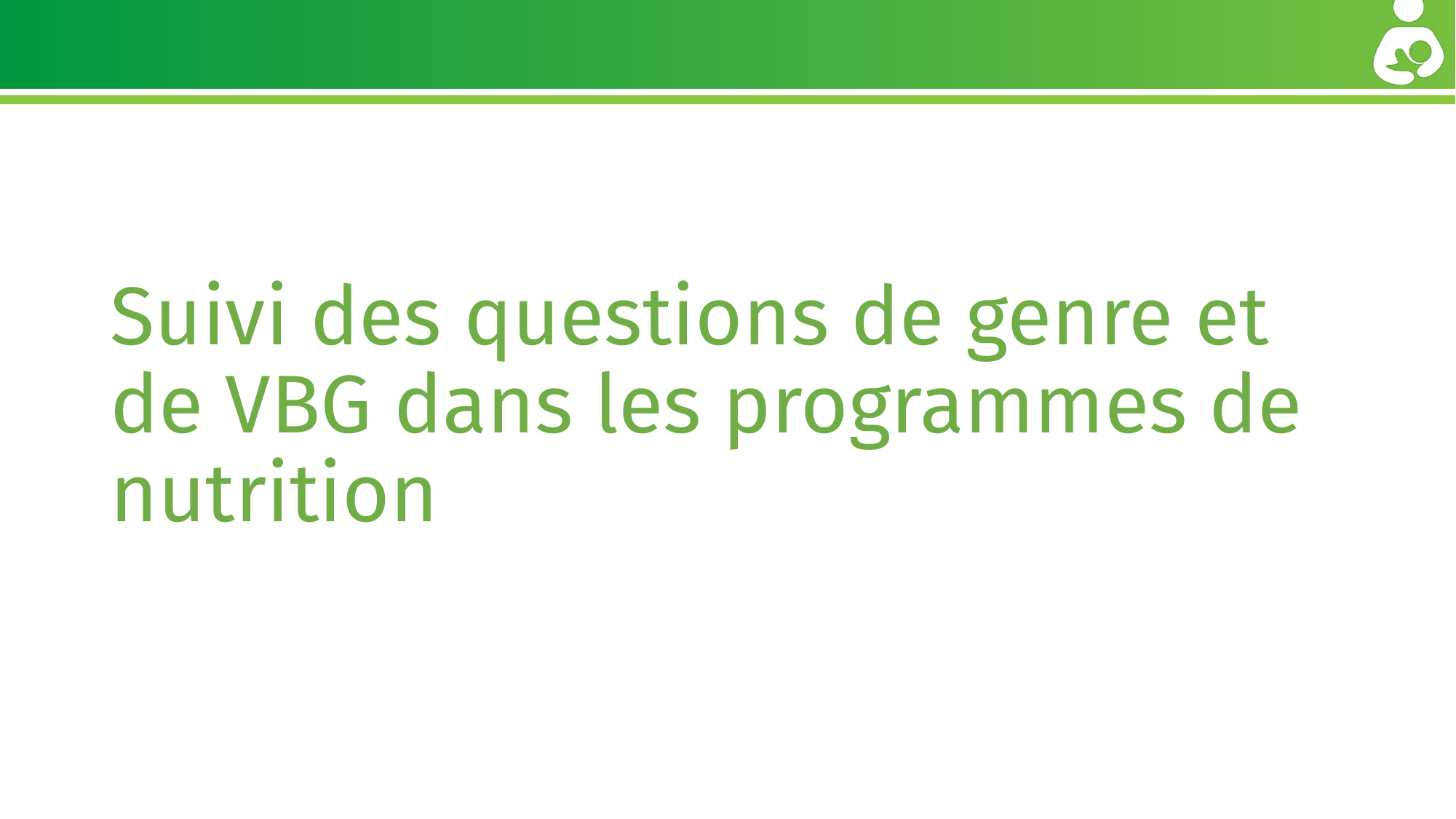

# Suivi des questions de genre et de VBG dans les programmes de nutrition